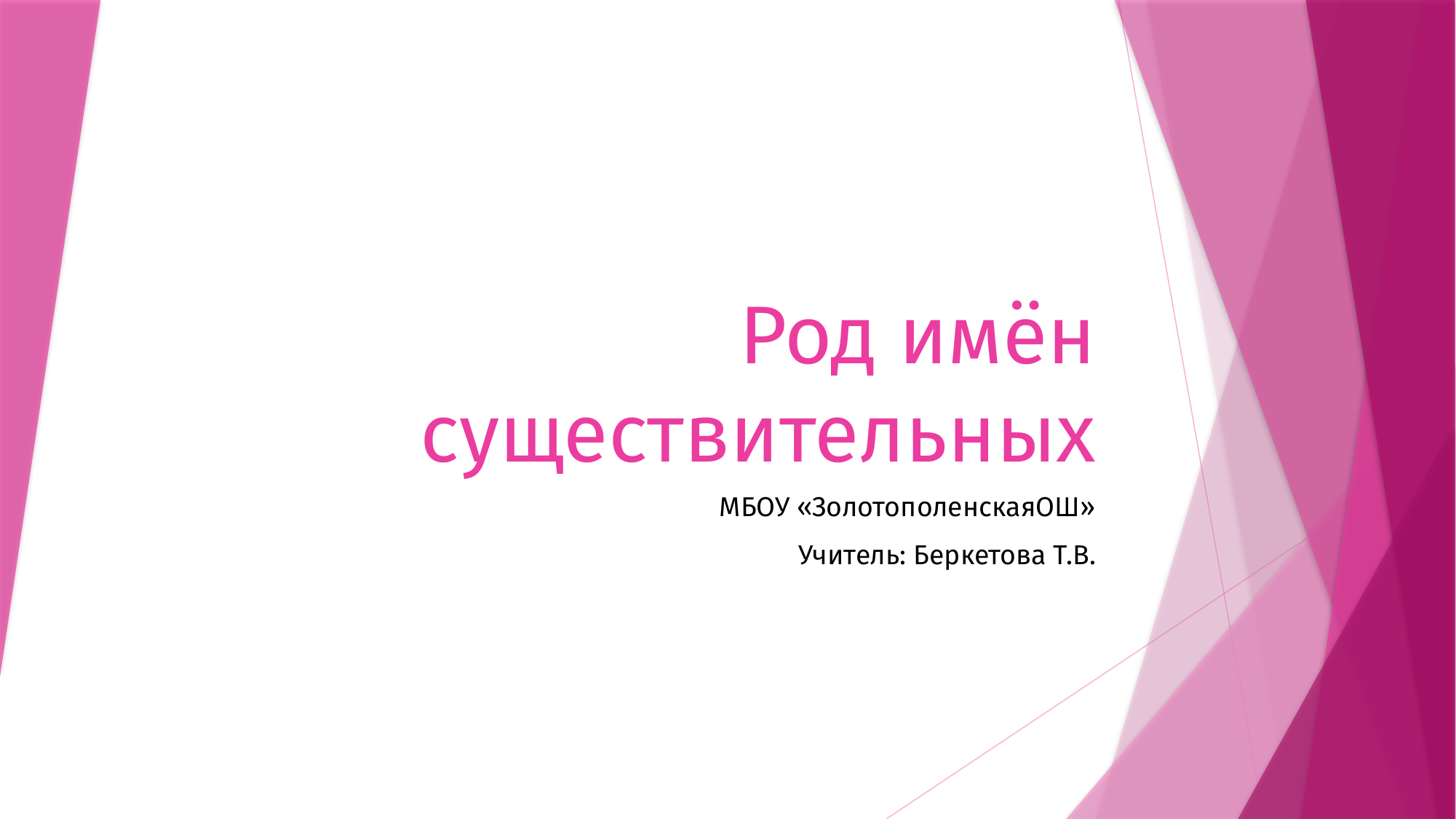

# Род имён существительных
МБОУ «ЗолотополенскаяОШ»
Учитель: Беркетова Т.В.